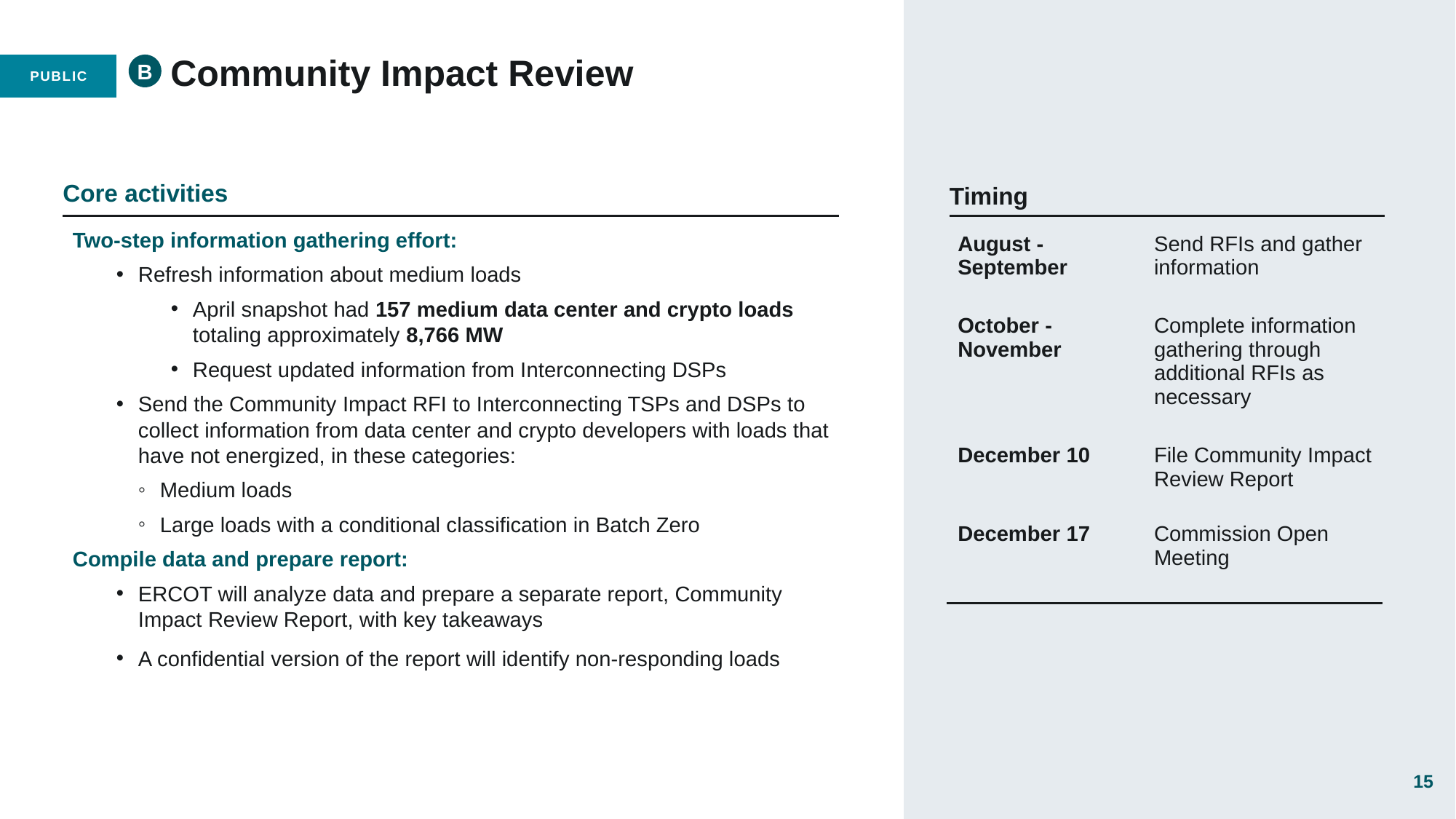

B
# Community Impact Review
Core activities
Timing
| August -September | Send RFIs and gather information |
| --- | --- |
| October - November | Complete information gathering through additional RFIs as necessary |
| December 10 | File Community Impact Review Report |
| December 17 | Commission Open Meeting |
Two-step information gathering effort:
Refresh information about medium loads
April snapshot had 157 medium data center and crypto loads totaling approximately 8,766 MW
Request updated information from Interconnecting DSPs
Send the Community Impact RFI to Interconnecting TSPs and DSPs to collect information from data center and crypto developers with loads that have not energized, in these categories:
Medium loads
Large loads with a conditional classification in Batch Zero
Compile data and prepare report:
ERCOT will analyze data and prepare a separate report, Community Impact Review Report, with key takeaways
A confidential version of the report will identify non-responding loads
15